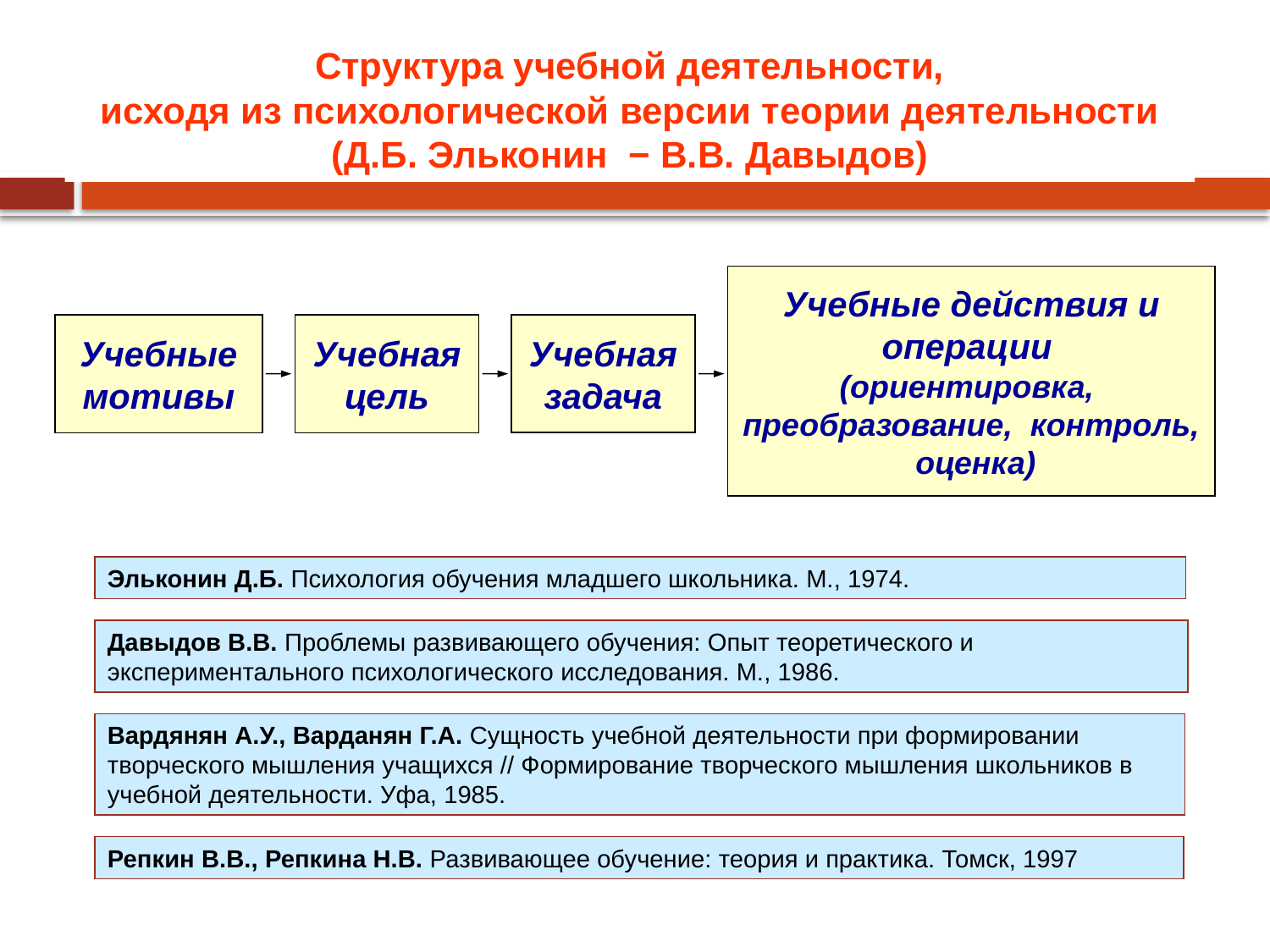

Структура учебной деятельности,
исходя из психологической версии теории деятельности (Д.Б. Эльконин  − В.В. Давыдов)
Учебные действия и операции
(ориентировка,  преобразование,  контроль,  оценка)
Учебная задача
Учебные мотивы
Учебная цель

Эльконин Д.Б. Психология обучения младшего школьника. М., 1974.
Давыдов В.В. Проблемы развивающего обучения: Опыт теоретического и экспериментального психологического исследования. М., 1986.
Вардянян А.У., Варданян Г.А. Сущность учебной деятельности при формировании творческого мышления учащихся // Формирование творческого мышления школьников в учебной деятельности. Уфа, 1985.
Репкин В.В., Репкина Н.В. Развивающее обучение: теория и практика. Томск, 1997